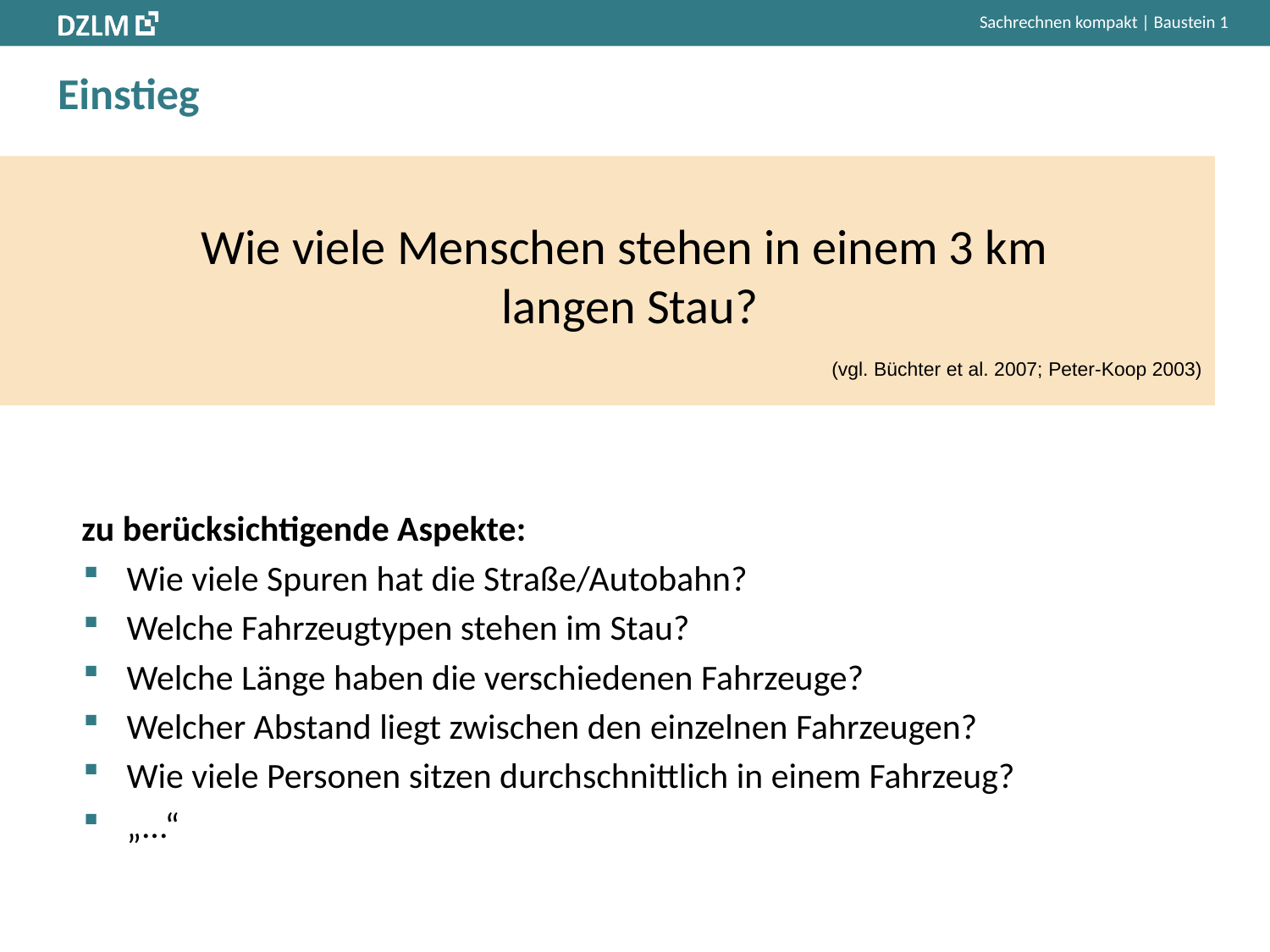

# Einstieg

Wie viele Menschen stehen in einem 3 km
langen Stau?

(vgl. Büchter et al. 2007; Peter-Koop 2003)

   zu berücksichtigende Aspekte:
Wie viele Spuren hat die Straße/Autobahn?
Welche Fahrzeugtypen stehen im Stau?
Welche Länge haben die verschiedenen Fahrzeuge?
Welcher Abstand liegt zwischen den einzelnen Fahrzeugen?
Wie viele Personen sitzen durchschnittlich in einem Fahrzeug?
„...“